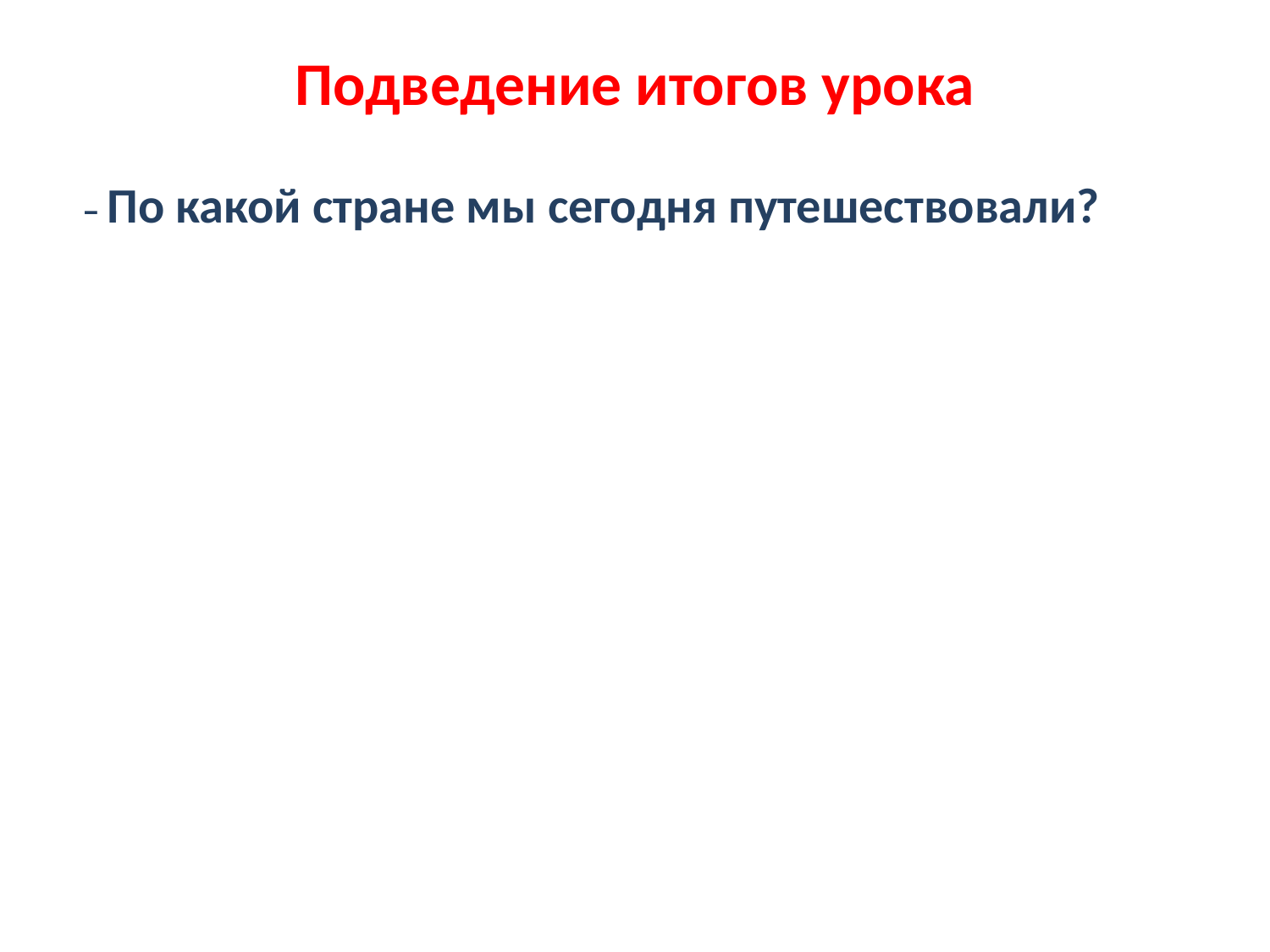

# Подведение итогов урока
– По какой стране мы сегодня путешествовали?